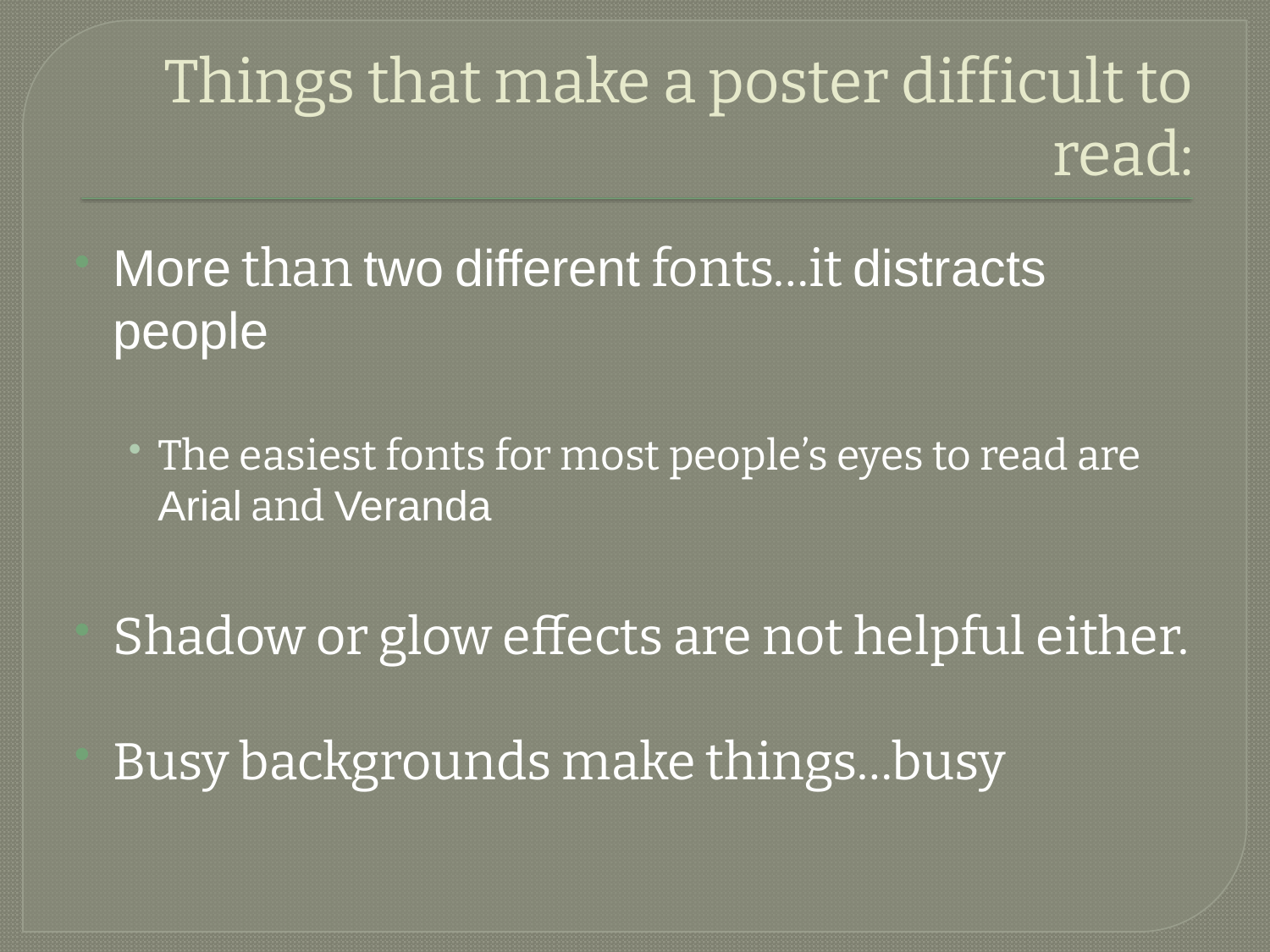

# Things that make a poster difficult to read:
More than two different fonts…it distracts people

The easiest fonts for most people’s eyes to read are Arial and Veranda

Shadow or glow effects are not helpful either.

Busy backgrounds make things…busy